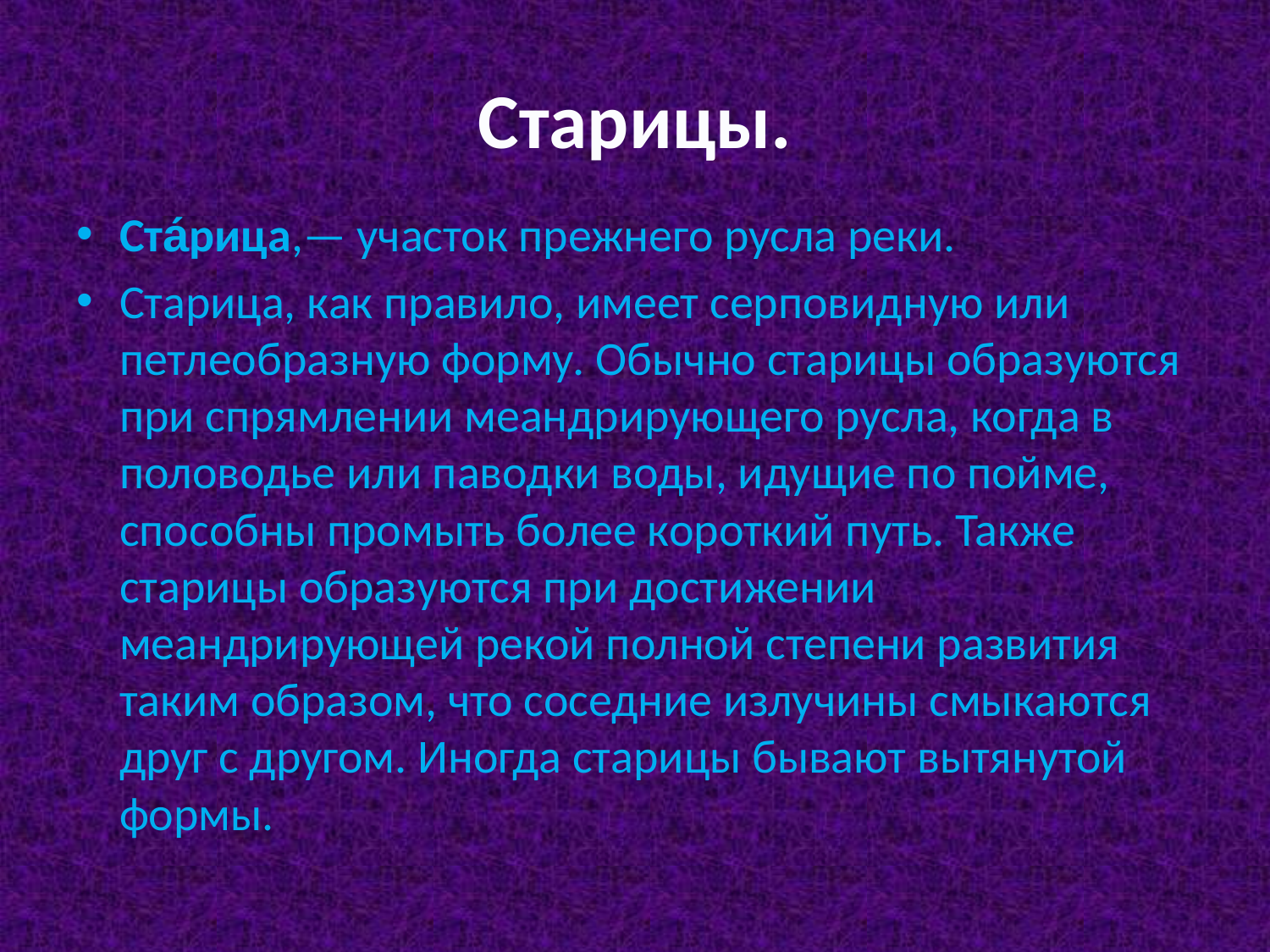

# Старицы.
Ста́рица,— участок прежнего русла реки.
Старица, как правило, имеет серповидную или петлеобразную форму. Обычно старицы образуются при спрямлении меандрирующего русла, когда в половодье или паводки воды, идущие по пойме, способны промыть более короткий путь. Также старицы образуются при достижении меандрирующей рекой полной степени развития таким образом, что соседние излучины смыкаются друг с другом. Иногда старицы бывают вытянутой формы.